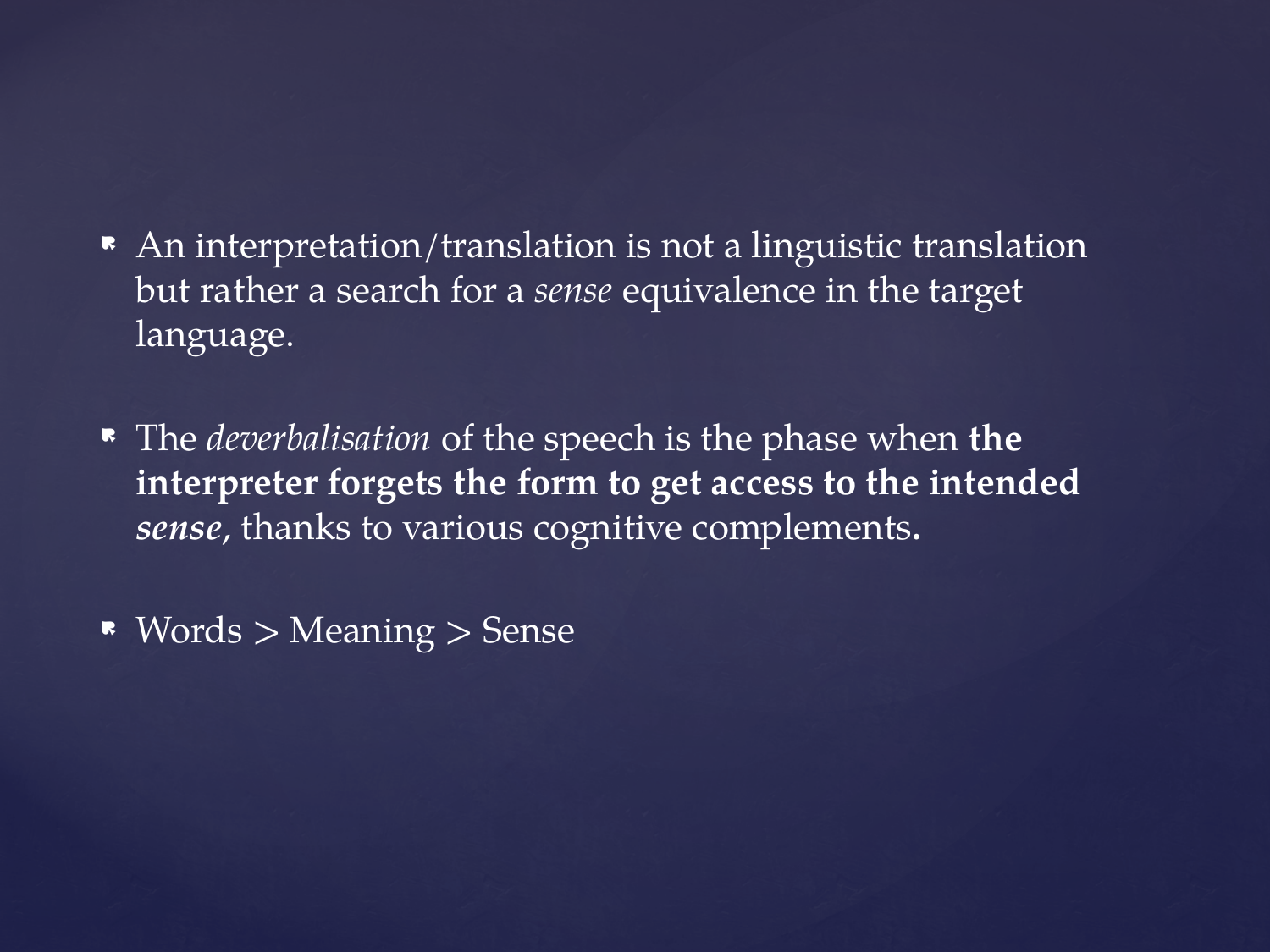

An interpretation/translation is not a linguistic translation but rather a search for a sense equivalence in the target language.

The deverbalisation of the speech is the phase when the interpreter forgets the form to get access to the intended sense, thanks to various cognitive complements.

Words > Meaning > Sense
#